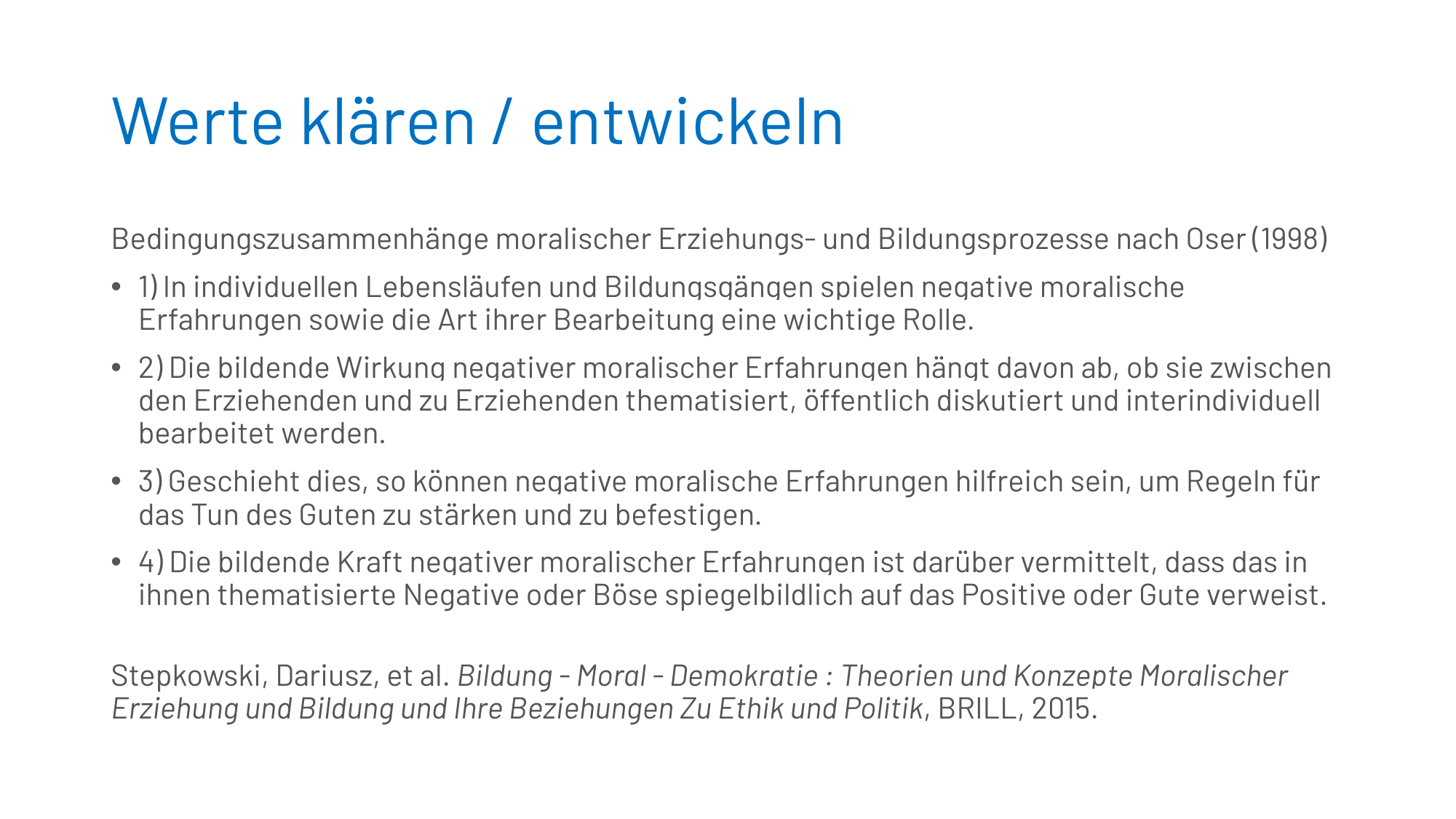

# Werte klären / entwickeln
Bedingungszusammenhänge moralischer Erziehungs- und Bildungsprozesse nach Oser (1998)
1) In individuellen Lebensläufen und Bildungsgängen spielen negative moralische Erfahrungen sowie die Art ihrer Bearbeitung eine wichtige Rolle.
2) Die bildende Wirkung negativer moralischer Erfahrungen hängt davon ab, ob sie zwischen den Erziehenden und zu Erziehenden thematisiert, öffentlich diskutiert und interindividuell bearbeitet werden.
3) Geschieht dies, so können negative moralische Erfahrungen hilfreich sein, um Regeln für das Tun des Guten zu stärken und zu befestigen.
4) Die bildende Kraft negativer moralischer Erfahrungen ist darüber vermittelt, dass das in ihnen thematisierte Negative oder Böse spiegelbildlich auf das Positive oder Gute verweist.
Stepkowski, Dariusz, et al. Bildung - Moral - Demokratie : Theorien und Konzepte Moralischer Erziehung und Bildung und Ihre Beziehungen Zu Ethik und Politik, BRILL, 2015.